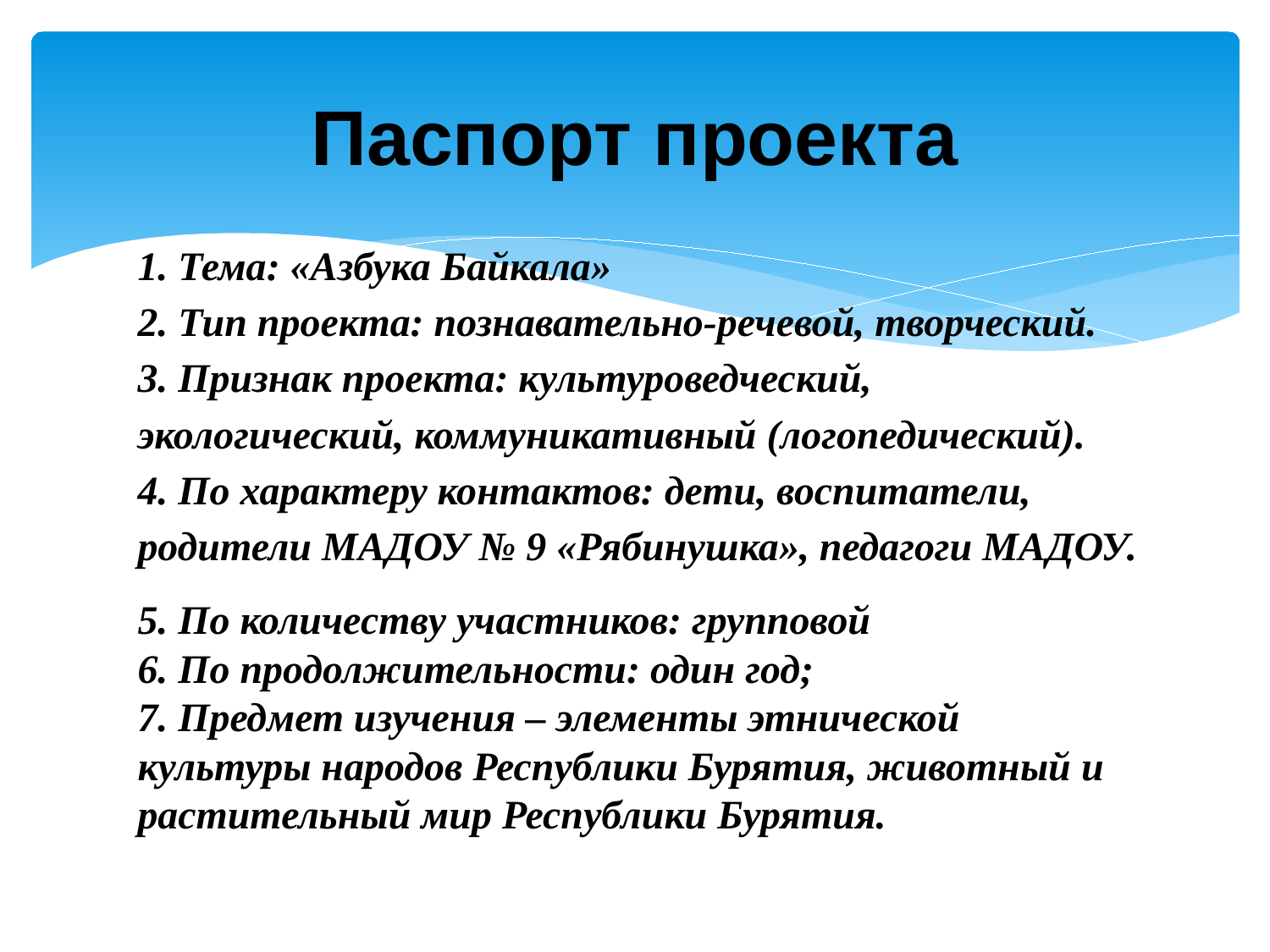

# Паспорт проекта
1. Тема: «Азбука Байкала»
2. Тип проекта: познавательно-речевой, творческий.
3. Признак проекта: культуроведческий, экологический, коммуникативный (логопедический).
4. По характеру контактов: дети, воспитатели, родители МАДОУ № 9 «Рябинушка», педагоги МАДОУ.
5. По количеству участников: групповой
6. По продолжительности: один год;
7. Предмет изучения – элементы этнической культуры народов Республики Бурятия, животный и растительный мир Республики Бурятия.